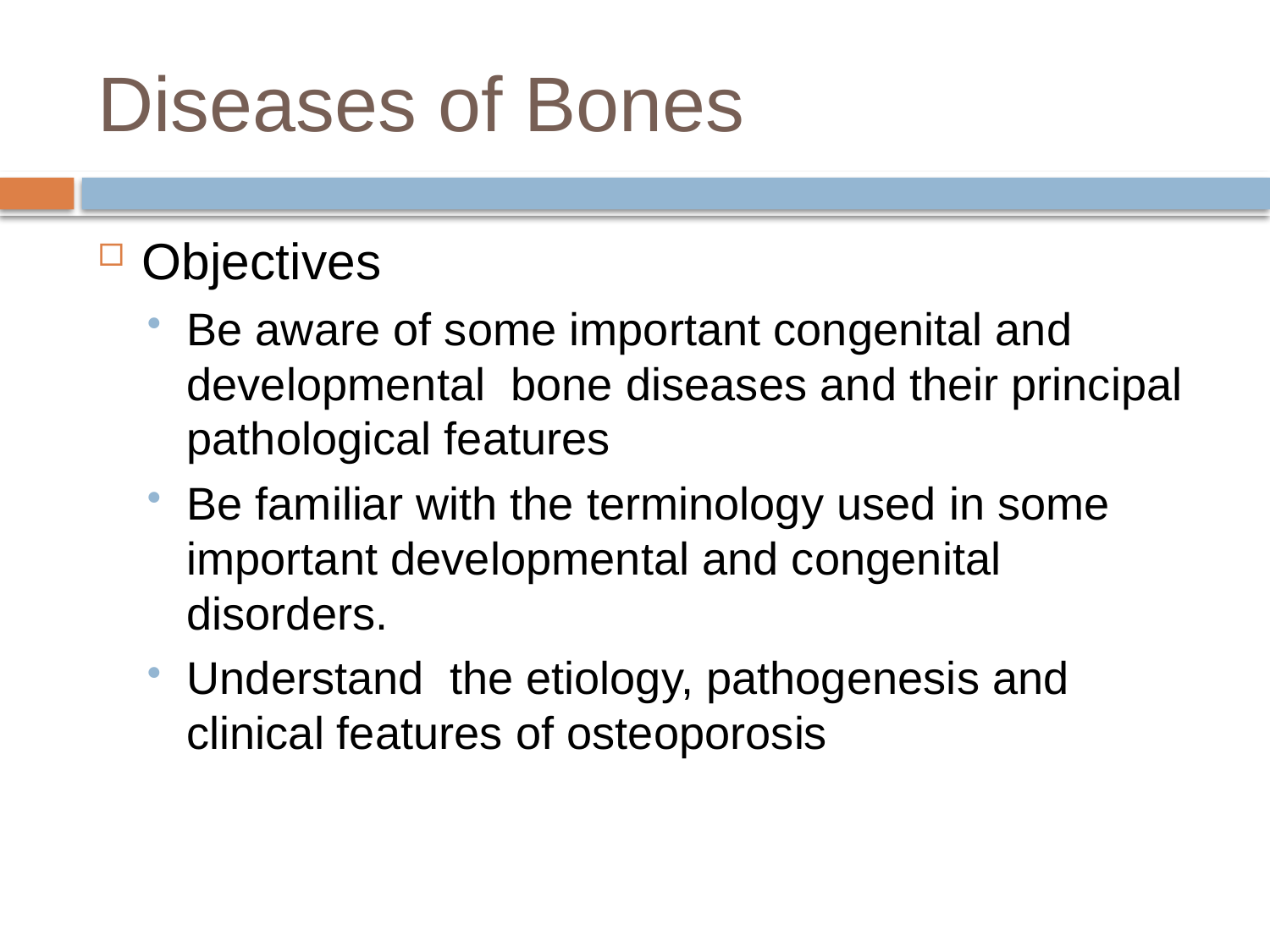

# Diseases of Bones
Objectives
Be aware of some important congenital and developmental  bone diseases and their principal pathological features
Be familiar with the terminology used in some important developmental and congenital disorders.
Understand  the etiology, pathogenesis and clinical features of osteoporosis